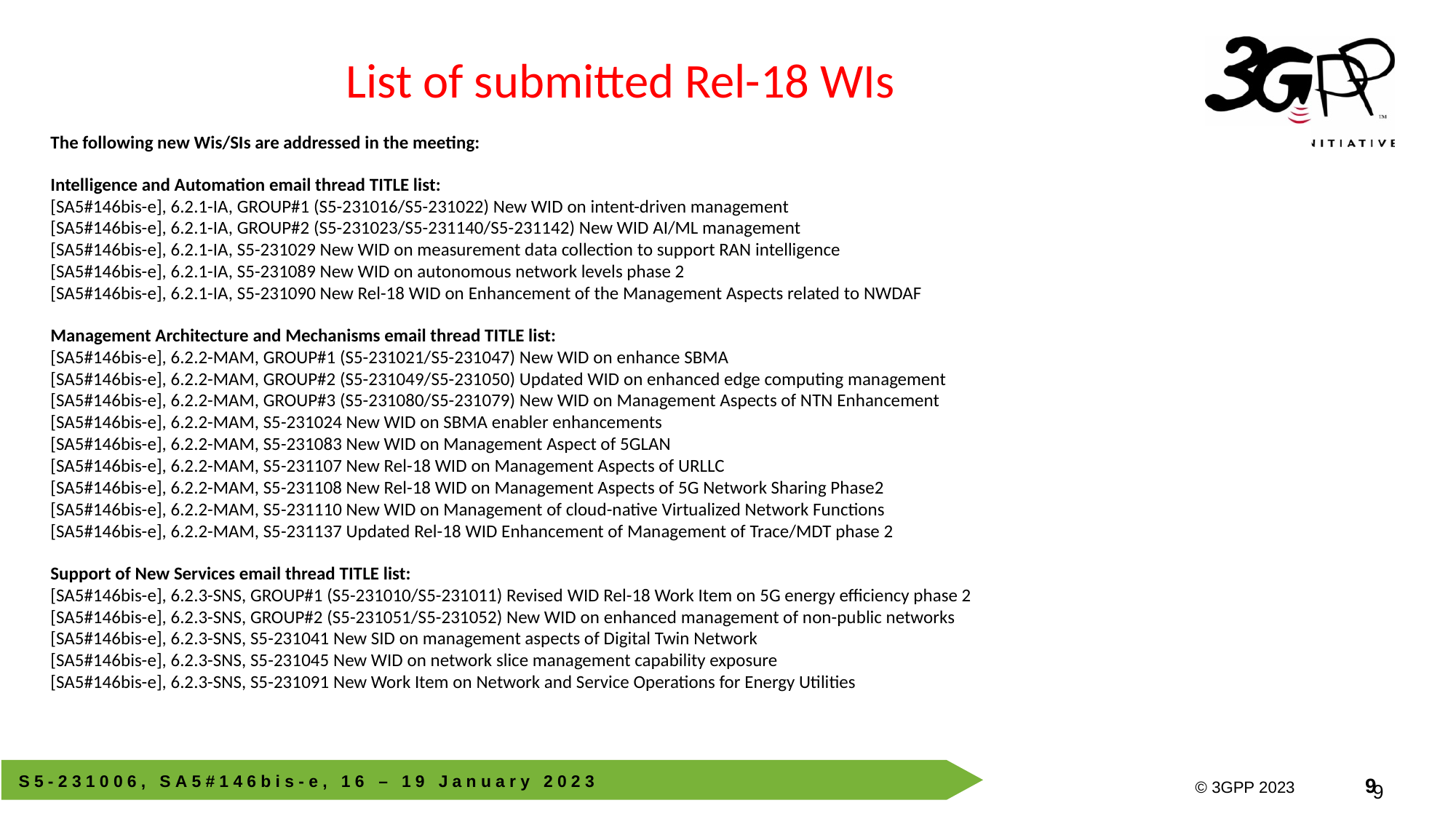

List of submitted Rel-18 WIs
The following new Wis/SIs are addressed in the meeting:

Intelligence and Automation email thread TITLE list:
[SA5#146bis-e], 6.2.1-IA, GROUP#1 (S5-231016/S5-231022) New WID on intent-driven management
[SA5#146bis-e], 6.2.1-IA, GROUP#2 (S5-231023/S5-231140/S5-231142) New WID AI/ML management
[SA5#146bis-e], 6.2.1-IA, S5-231029 New WID on measurement data collection to support RAN intelligence
[SA5#146bis-e], 6.2.1-IA, S5-231089 New WID on autonomous network levels phase 2
[SA5#146bis-e], 6.2.1-IA, S5-231090 New Rel-18 WID on Enhancement of the Management Aspects related to NWDAF

Management Architecture and Mechanisms email thread TITLE list:
[SA5#146bis-e], 6.2.2-MAM, GROUP#1 (S5-231021/S5-231047) New WID on enhance SBMA
[SA5#146bis-e], 6.2.2-MAM, GROUP#2 (S5-231049/S5-231050) Updated WID on enhanced edge computing management
[SA5#146bis-e], 6.2.2-MAM, GROUP#3 (S5-231080/S5-231079) New WID on Management Aspects of NTN Enhancement
[SA5#146bis-e], 6.2.2-MAM, S5-231024 New WID on SBMA enabler enhancements
[SA5#146bis-e], 6.2.2-MAM, S5-231083 New WID on Management Aspect of 5GLAN
[SA5#146bis-e], 6.2.2-MAM, S5-231107 New Rel-18 WID on Management Aspects of URLLC
[SA5#146bis-e], 6.2.2-MAM, S5-231108 New Rel-18 WID on Management Aspects of 5G Network Sharing Phase2
[SA5#146bis-e], 6.2.2-MAM, S5-231110 New WID on Management of cloud-native Virtualized Network Functions
[SA5#146bis-e], 6.2.2-MAM, S5-231137 Updated Rel-18 WID Enhancement of Management of Trace/MDT phase 2

Support of New Services email thread TITLE list:
[SA5#146bis-e], 6.2.3-SNS, GROUP#1 (S5-231010/S5-231011) Revised WID Rel-18 Work Item on 5G energy efficiency phase 2
[SA5#146bis-e], 6.2.3-SNS, GROUP#2 (S5-231051/S5-231052) New WID on enhanced management of non-public networks
[SA5#146bis-e], 6.2.3-SNS, S5-231041 New SID on management aspects of Digital Twin Network
[SA5#146bis-e], 6.2.3-SNS, S5-231045 New WID on network slice management capability exposure
[SA5#146bis-e], 6.2.3-SNS, S5-231091 New Work Item on Network and Service Operations for Energy Utilities
9